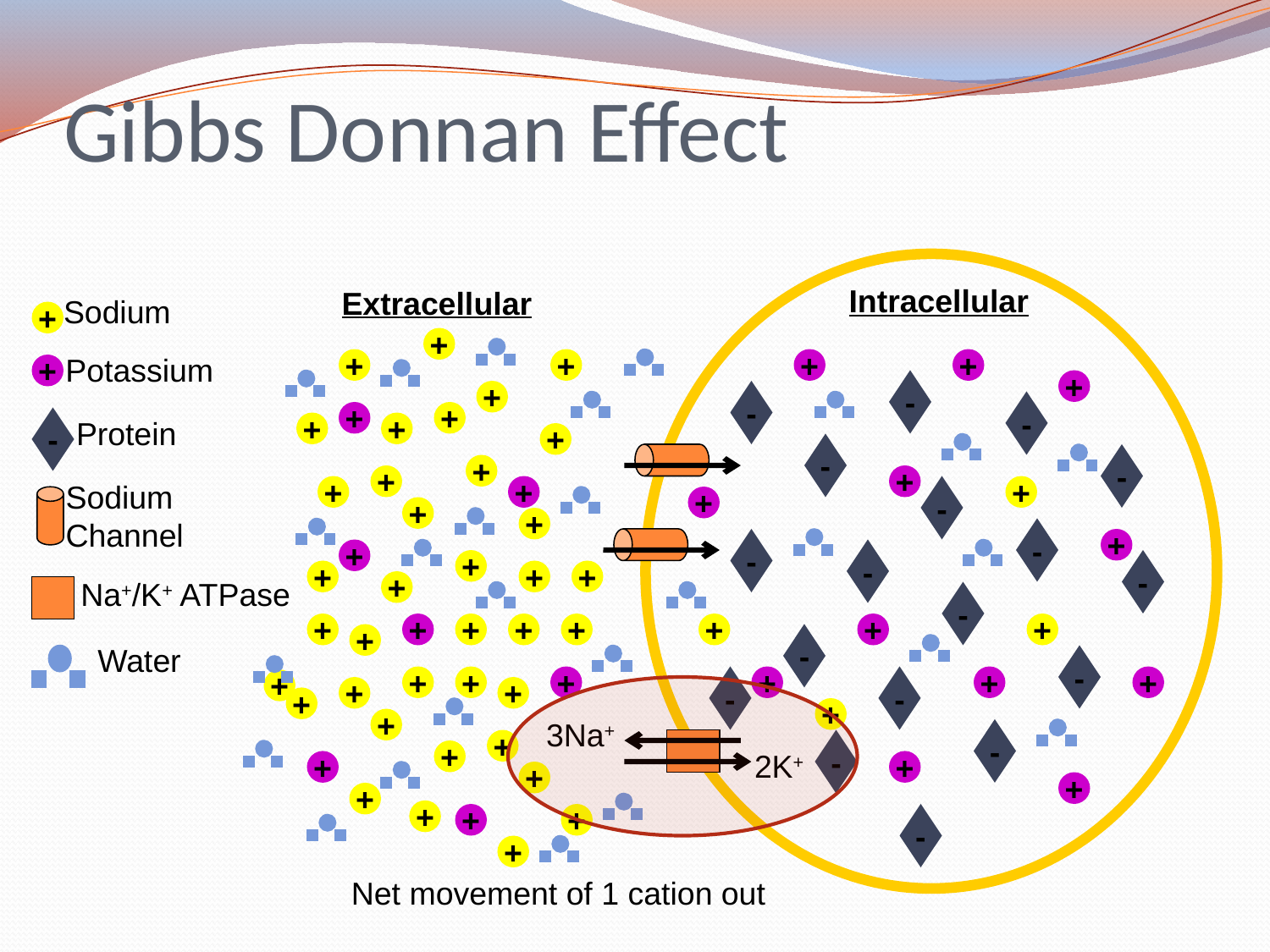

# Gibbs Donnan Effect

Intracellular
Extracellular
Sodium
+
+

Potassium
+
+

+
+
+

-
+
+
-

-
+
+
-
Protein
+
+
+

-

-
+
+

+
Sodium
Channel
+
+
-
+

+

+

+

-
-

+
+

-

+

-
+
+
+
Na+/K+ ATPase
+

-
+
+
+
+
+
+
+
+
+
-
Water

-

+
+
+
-
+
-
+
+
+
+
+

+

+
+
3Na+
-

+

-

+

2K+
+
+

+

+
+

+
+
+
-

+

Net movement of 1 cation out